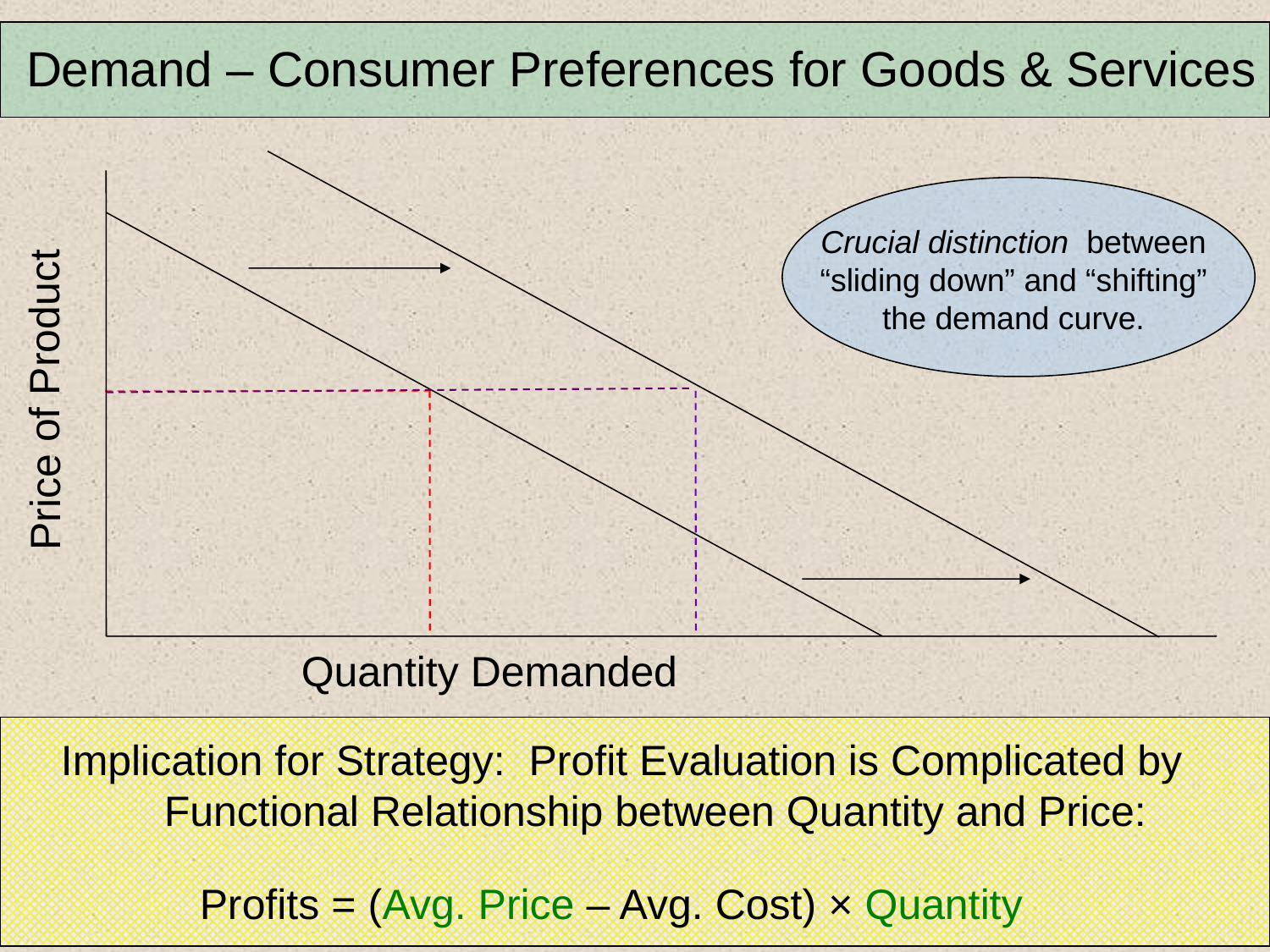

Demand – Consumer Preferences for Goods & Services

Price of Product

Crucial distinction  between
“sliding down” and “shifting” the demand curve.

Quantity Demanded

  Implication for Strategy:  Profit Evaluation is Complicated by 	Functional Relationship between Quantity and Price:

	   Profits = (Avg. Price – Avg. Cost) × Quantity